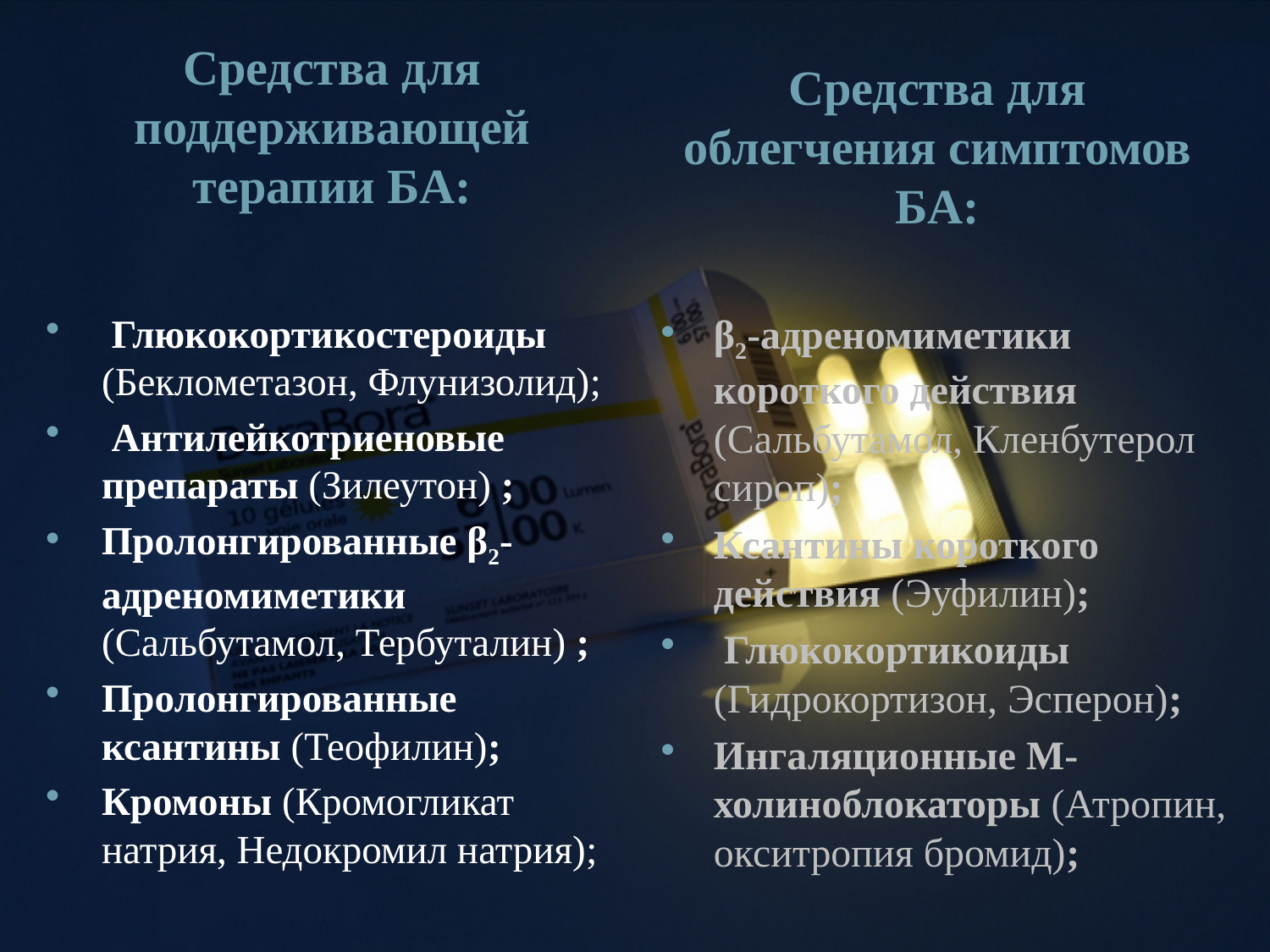

Средства для поддерживающей терапии БА:
Средства для облегчения симптомов БА:
 Глюкокортикостероиды (Беклометазон, Флунизолид);
 Антилейкотриеновые препараты (Зилеутон) ;
Пролонгированные β2-адреномиметики (Сальбутамол, Тербуталин) ;
Пролонгированные ксантины (Теофилин);
Кромоны (Кромогликат натрия, Недокромил натрия);

β2-адреномиметики короткого действия (Сальбутамол, Кленбутерол сироп);
Ксантины короткого действия (Эуфилин);
 Глюкокортикоиды (Гидрокортизон, Эсперон);
Ингаляционные М-холиноблокаторы (Атропин, окситропия бромид);